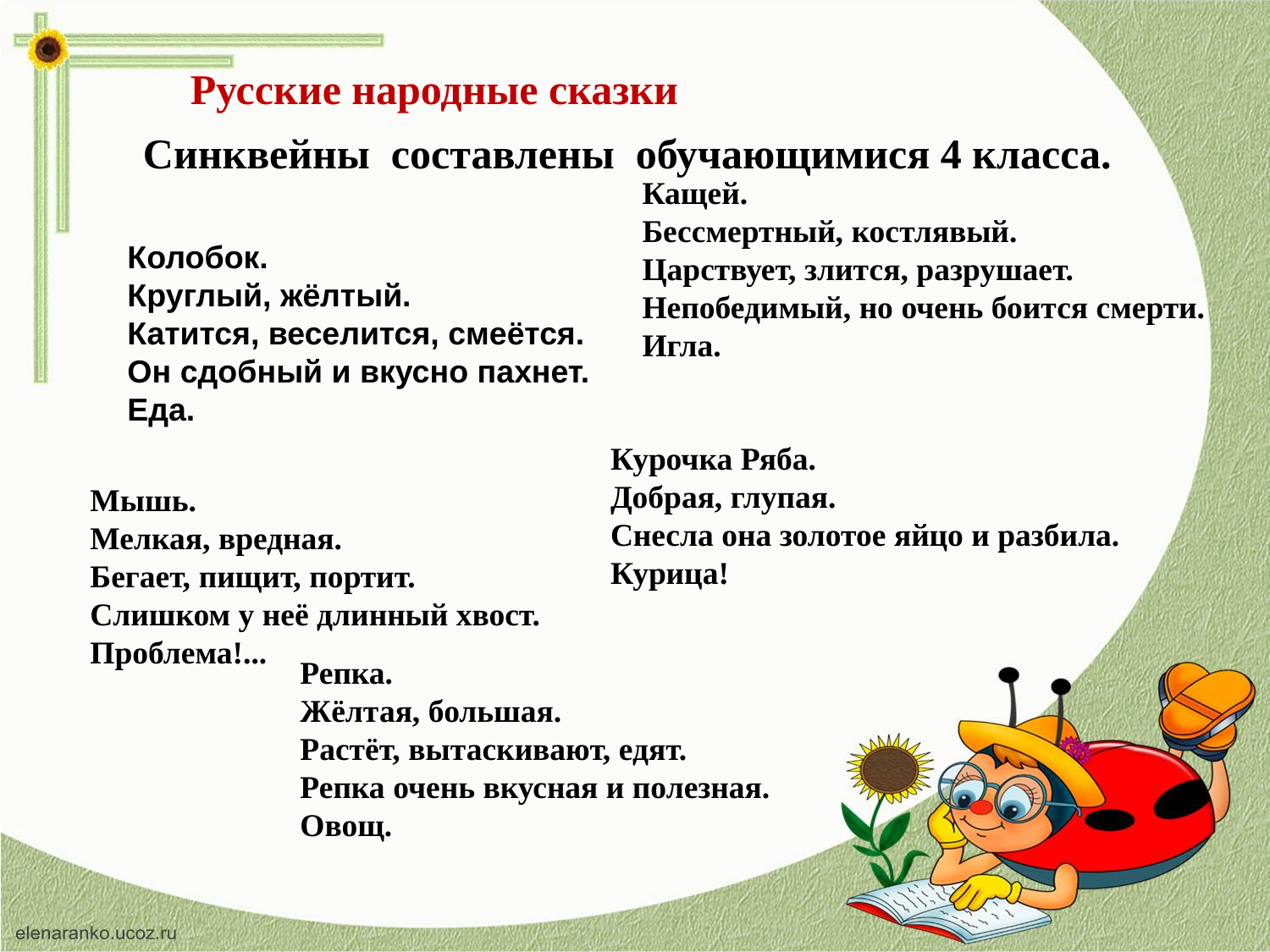

Русские народные сказки
Синквейны  составлены  обучающимися 4 класса.
Кащей.
Бессмертный, костлявый.
Царствует, злится, разрушает.
Непобедимый, но очень боится смерти.
Игла.
Колобок.
Круглый, жёлтый.
Катится, веселится, смеётся.
Он сдобный и вкусно пахнет.
Еда.
Курочка Ряба.
Добрая, глупая.
Снесла она золотое яйцо и разбила.
Курица!
Мышь.
Мелкая, вредная.
Бегает, пищит, портит.
Слишком у неё длинный хвост.
Проблема!...
Репка.
Жёлтая, большая.
Растёт, вытаскивают, едят.
Репка очень вкусная и полезная.
Овощ.